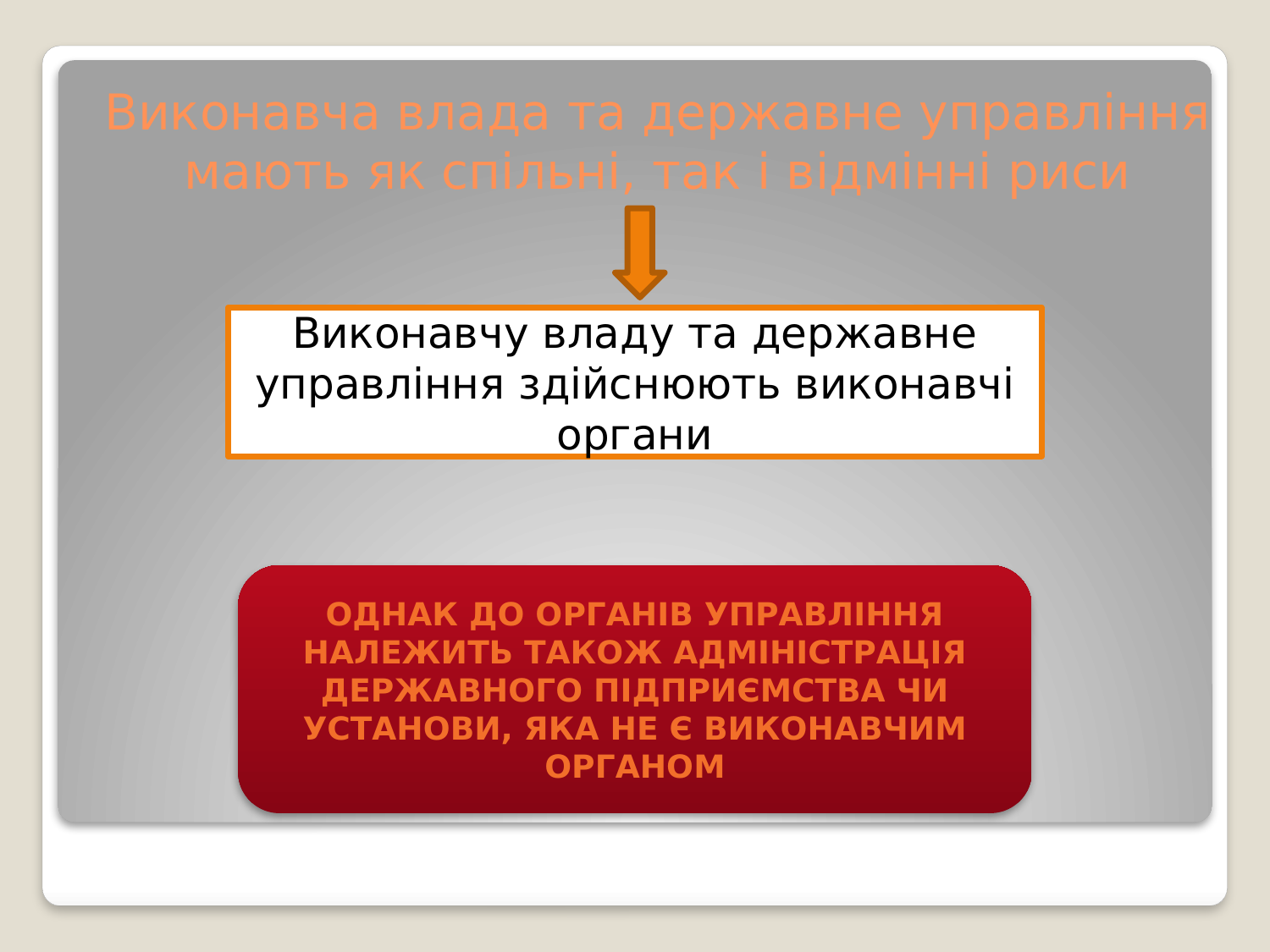

# Виконавча влада та державне управління мають як спільні, так і відмінні риси

Виконавчу владу та державне управління здійснюють виконавчі органи
Однак до органів управління належить також адміністрація державного підприємства чи установи, яка не є виконавчим органом